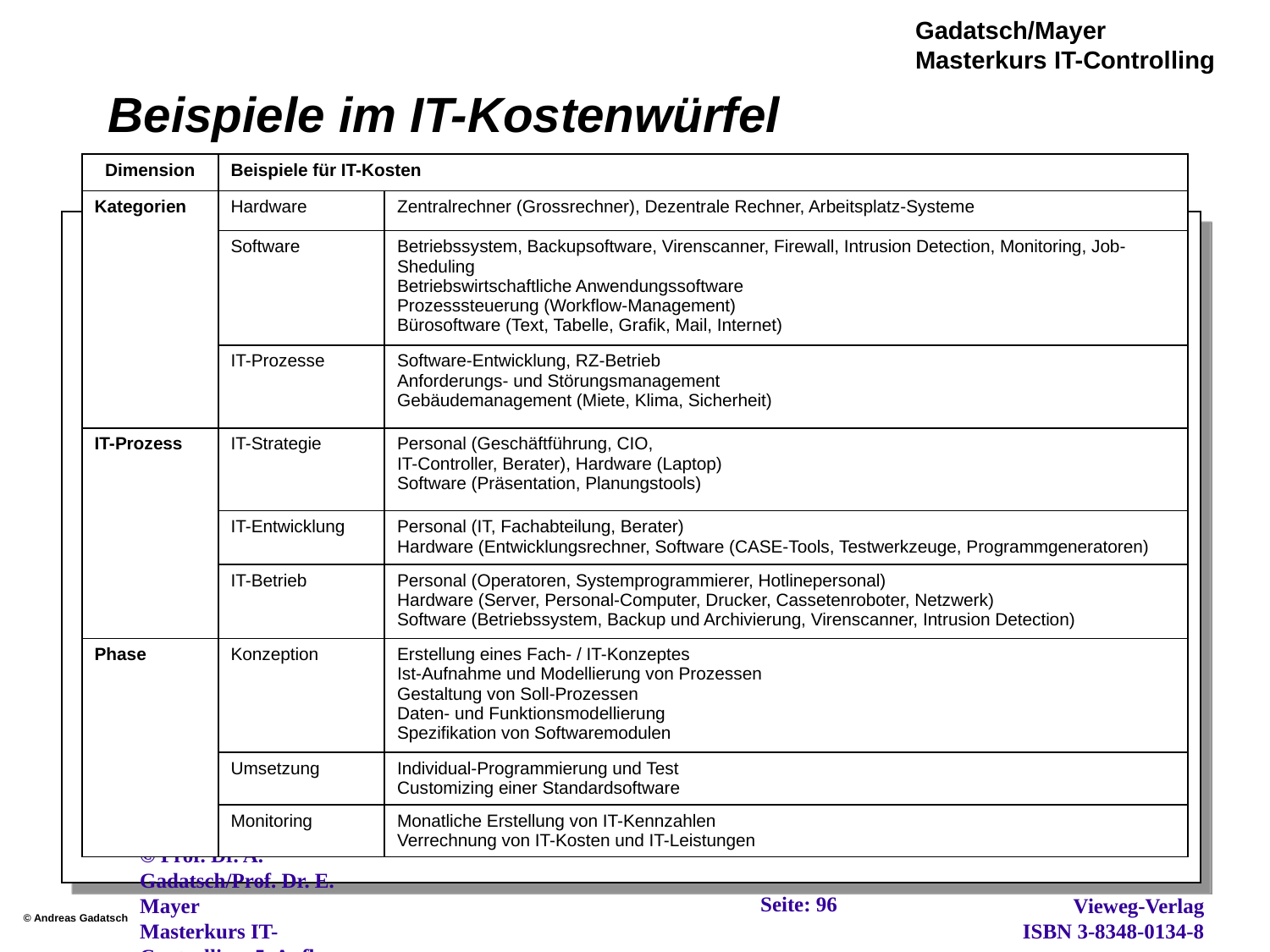

# Beispiele im IT-Kostenwürfel
| Dimension | Beispiele für IT-Kosten |  |
| --- | --- | --- |
| Kategorien | Hardware | Zentralrechner (Grossrechner), Dezentrale Rechner, Arbeitsplatz-Systeme |
|  | Software | Betriebssystem, Backupsoftware, Virenscanner, Firewall, Intrusion Detection, Monitoring, Job-Sheduling Betriebswirtschaftliche Anwendungssoftware Prozesssteuerung (Workflow-Management) Bürosoftware (Text, Tabelle, Grafik, Mail, Internet) |
|  | IT-Prozesse | Software-Entwicklung, RZ-Betrieb Anforderungs- und Störungsmanagement Gebäudemanagement (Miete, Klima, Sicherheit) |
| IT-Prozess | IT-Strategie | Personal (Geschäftführung, CIO, IT-Controller, Berater), Hardware (Laptop) Software (Präsentation, Planungstools) |
|  | IT-Ent­wicklung | Personal (IT, Fachabteilung, Berater) Hardware (Entwicklungsrechner, Software (CASE-Tools, Testwerkzeuge, Programm­generatoren) |
|  | IT-Betrieb | Personal (Operatoren, Systemprogrammierer, Hotlinepersonal) Hardware (Server, Personal-Computer, Drucker, Cassetenroboter, Netzwerk) Software (Betriebssystem, Backup und Archivierung, Virenscanner, Intrusion Detection) |
| Phase | Konzeption | Erstellung eines Fach- / IT-Konzeptes Ist-Aufnahme und Modellierung von Prozessen Gestaltung von Soll-Prozessen Daten- und Funktionsmodellierung Spezifikation von Softwaremodulen |
|  | Umsetzung | Individual-Programmierung und Test Customizing einer Standardsoftware |
|  | Monitoring | Monatliche Erstellung von IT-Kennzahlen Verrechnung von IT-Kosten und IT-Leistungen |

Seite: 96

© Prof. Dr. A. Gadatsch/Prof. Dr. E. Mayer
Masterkurs IT-Controlling, 5. Aufl., Wiesbaden, 2012